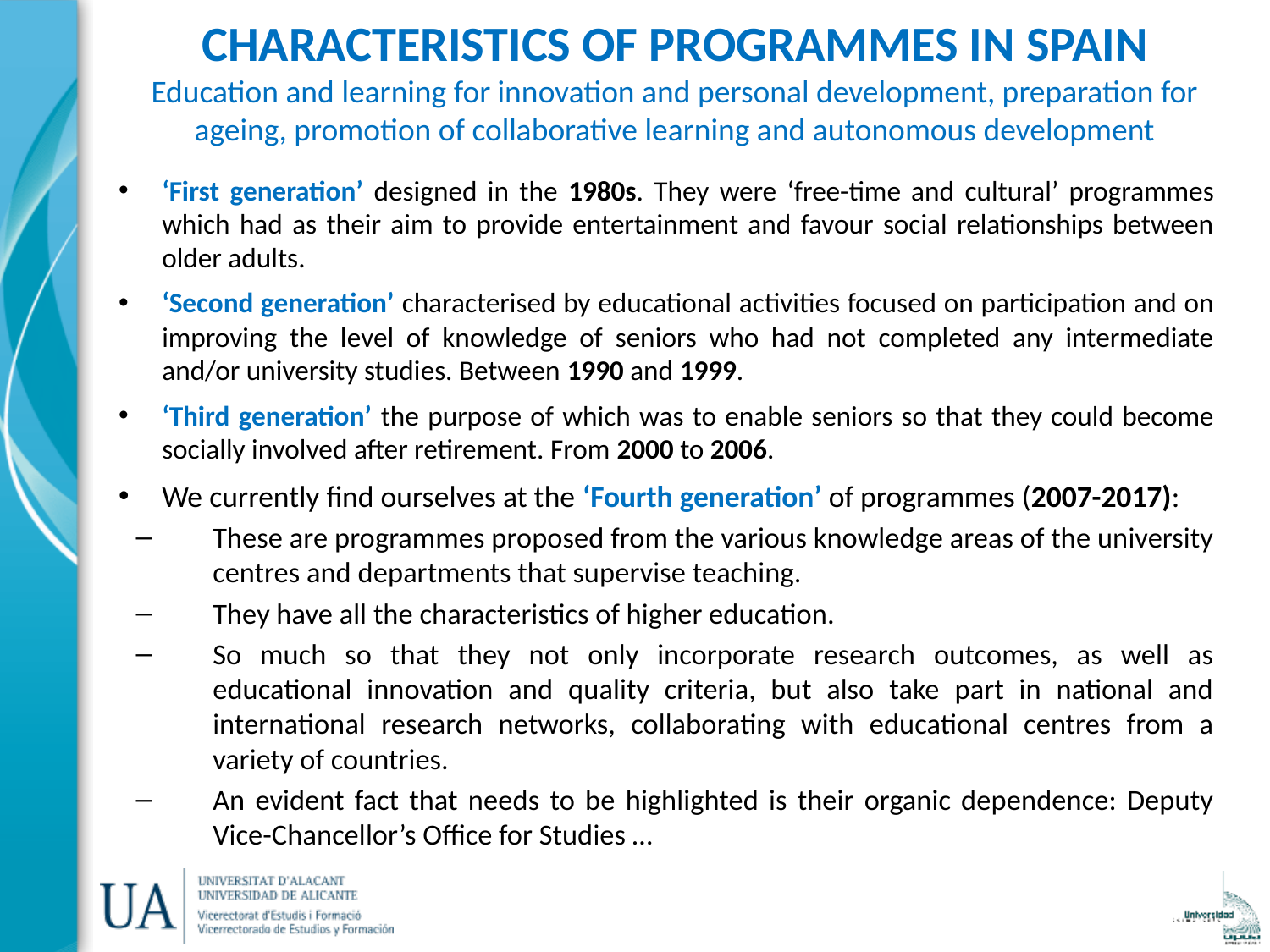

# CHARACTERISTICS OF PROGRAMMES IN SPAIN Education and learning for innovation and personal development, preparation for ageing, promotion of collaborative learning and autonomous development
‘First generation’ designed in the 1980s. They were ‘free-time and cultural’ programmes which had as their aim to provide entertainment and favour social relationships between older adults.
‘Second generation’ characterised by educational activities focused on participation and on improving the level of knowledge of seniors who had not completed any intermediate and/or university studies. Between 1990 and 1999.
‘Third generation’ the purpose of which was to enable seniors so that they could become socially involved after retirement. From 2000 to 2006.
We currently find ourselves at the ‘Fourth generation’ of programmes (2007-2017):
These are programmes proposed from the various knowledge areas of the university centres and departments that supervise teaching.
They have all the characteristics of higher education.
So much so that they not only incorporate research outcomes, as well as educational innovation and quality criteria, but also take part in national and international research networks, collaborating with educational centres from a variety of countries.
An evident fact that needs to be highlighted is their organic dependence: Deputy Vice-Chancellor’s Office for Studies …